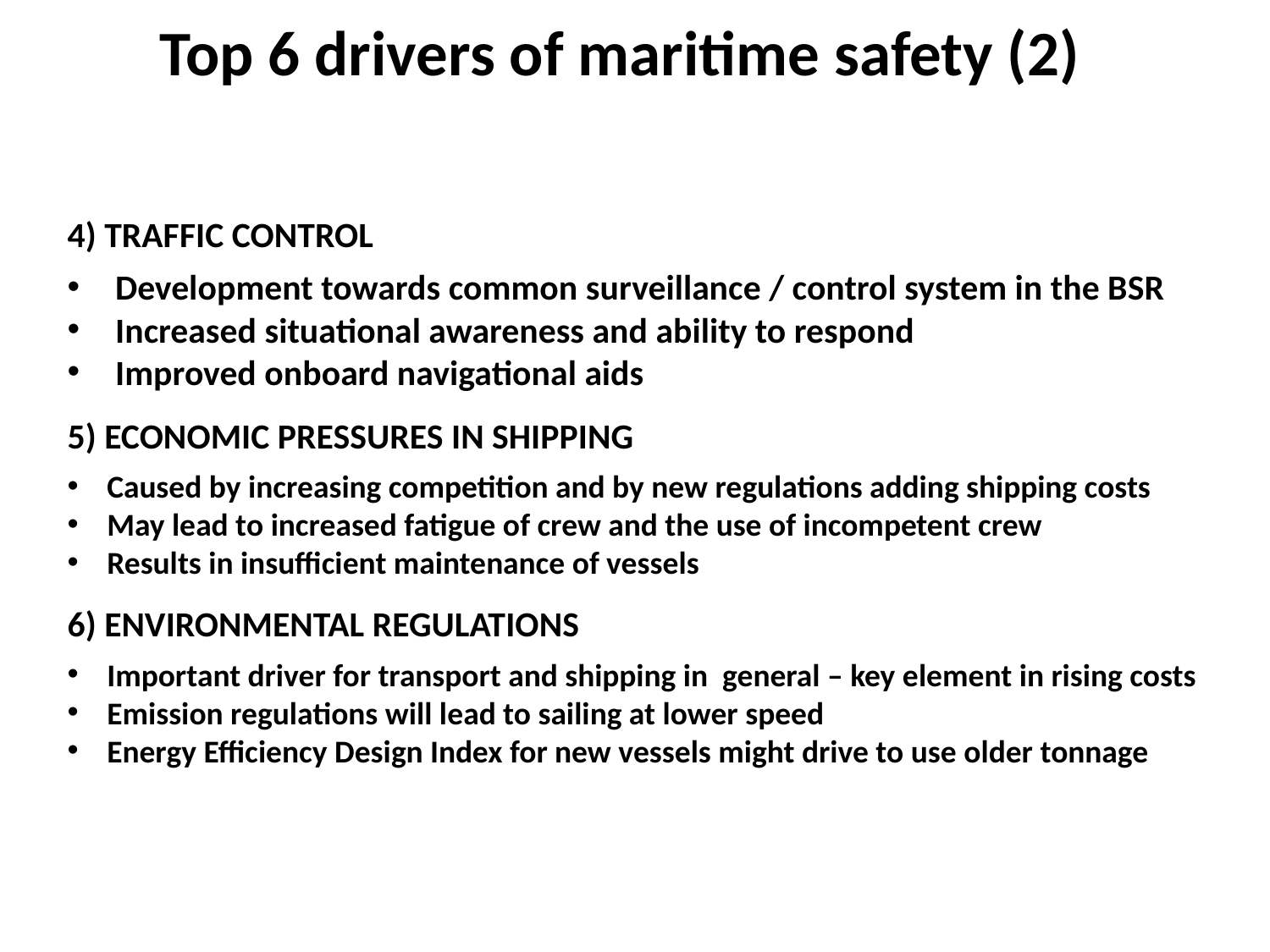

Top 6 drivers of maritime safety (2)
4) TRAFFIC CONTROL
Development towards common surveillance / control system in the BSR
Increased situational awareness and ability to respond
Improved onboard navigational aids
5) ECONOMIC PRESSURES IN SHIPPING
Caused by increasing competition and by new regulations adding shipping costs
May lead to increased fatigue of crew and the use of incompetent crew
Results in insufficient maintenance of vessels
6) ENVIRONMENTAL REGULATIONS
Important driver for transport and shipping in  general – key element in rising costs
Emission regulations will lead to sailing at lower speed
Energy Efficiency Design Index for new vessels might drive to use older tonnage